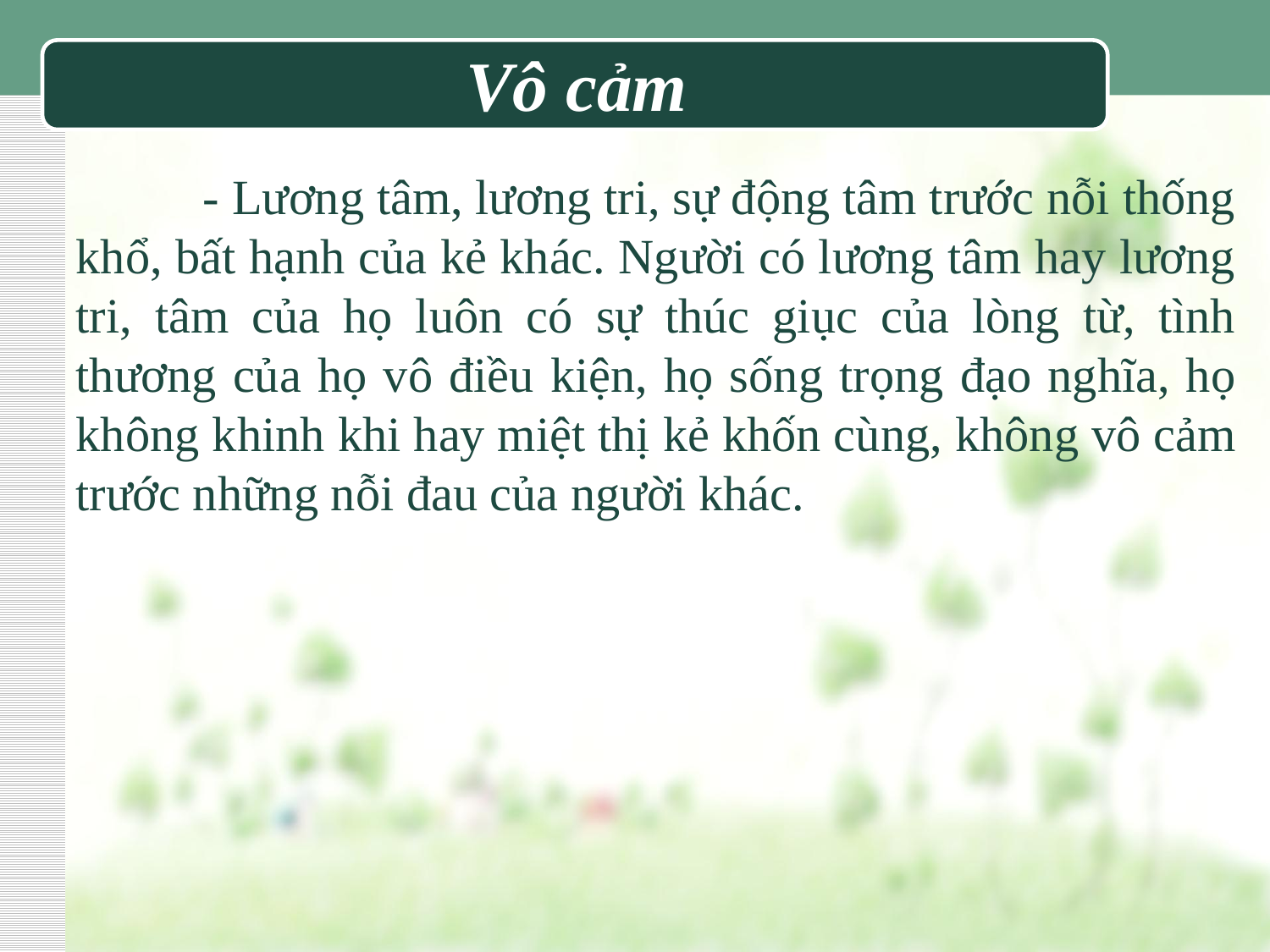

# Vô cảm
	- Lương tâm, lương tri, sự động tâm trước nỗi thống khổ, bất hạnh của kẻ khác. Người có lương tâm hay lương tri, tâm của họ luôn có sự thúc giục của lòng từ, tình thương của họ vô điều kiện, họ sống trọng đạo nghĩa, họ không khinh khi hay miệt thị kẻ khốn cùng, không vô cảm trước những nỗi đau của người khác.